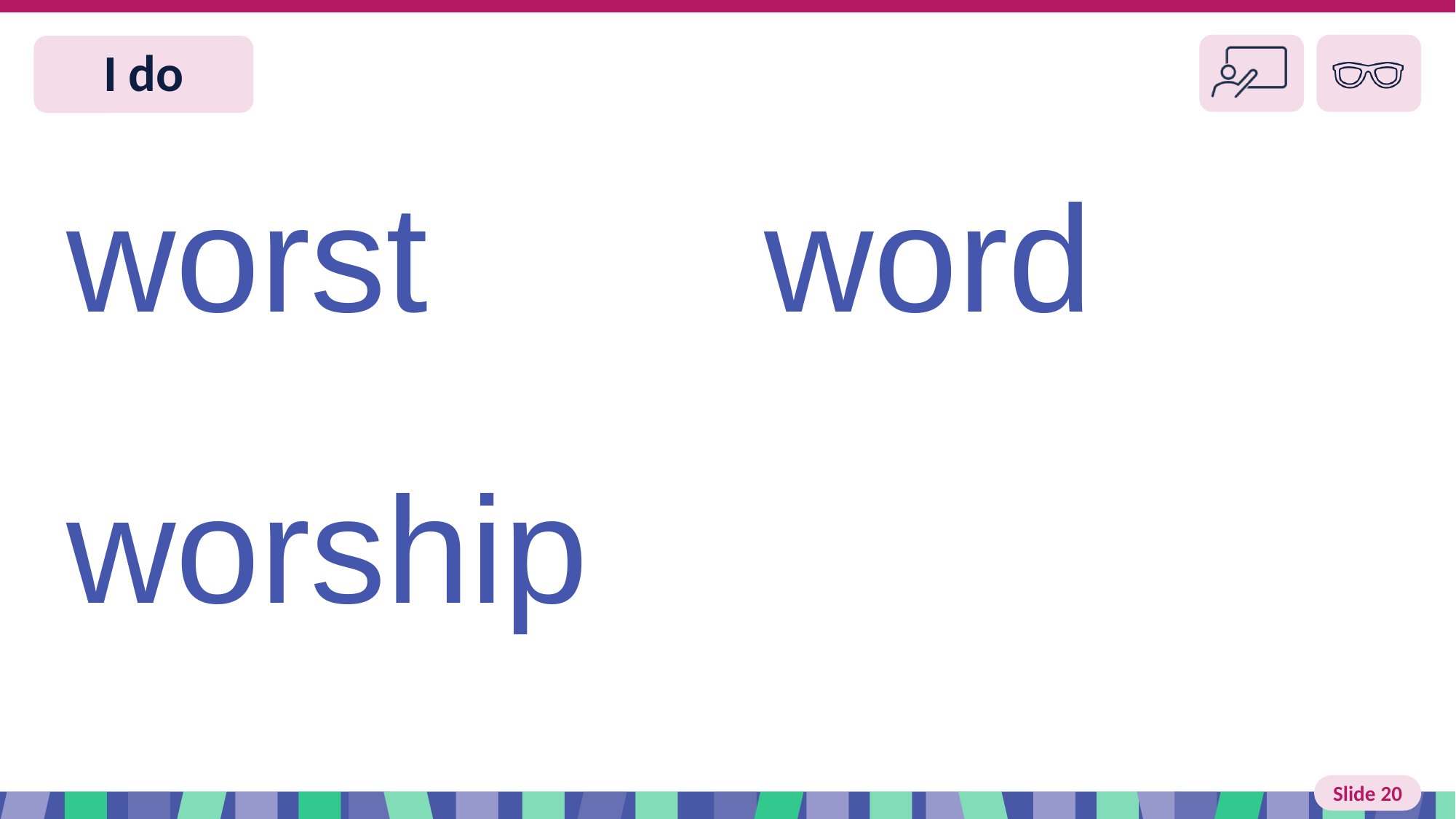

Slide 20 I do
worst        word
worship